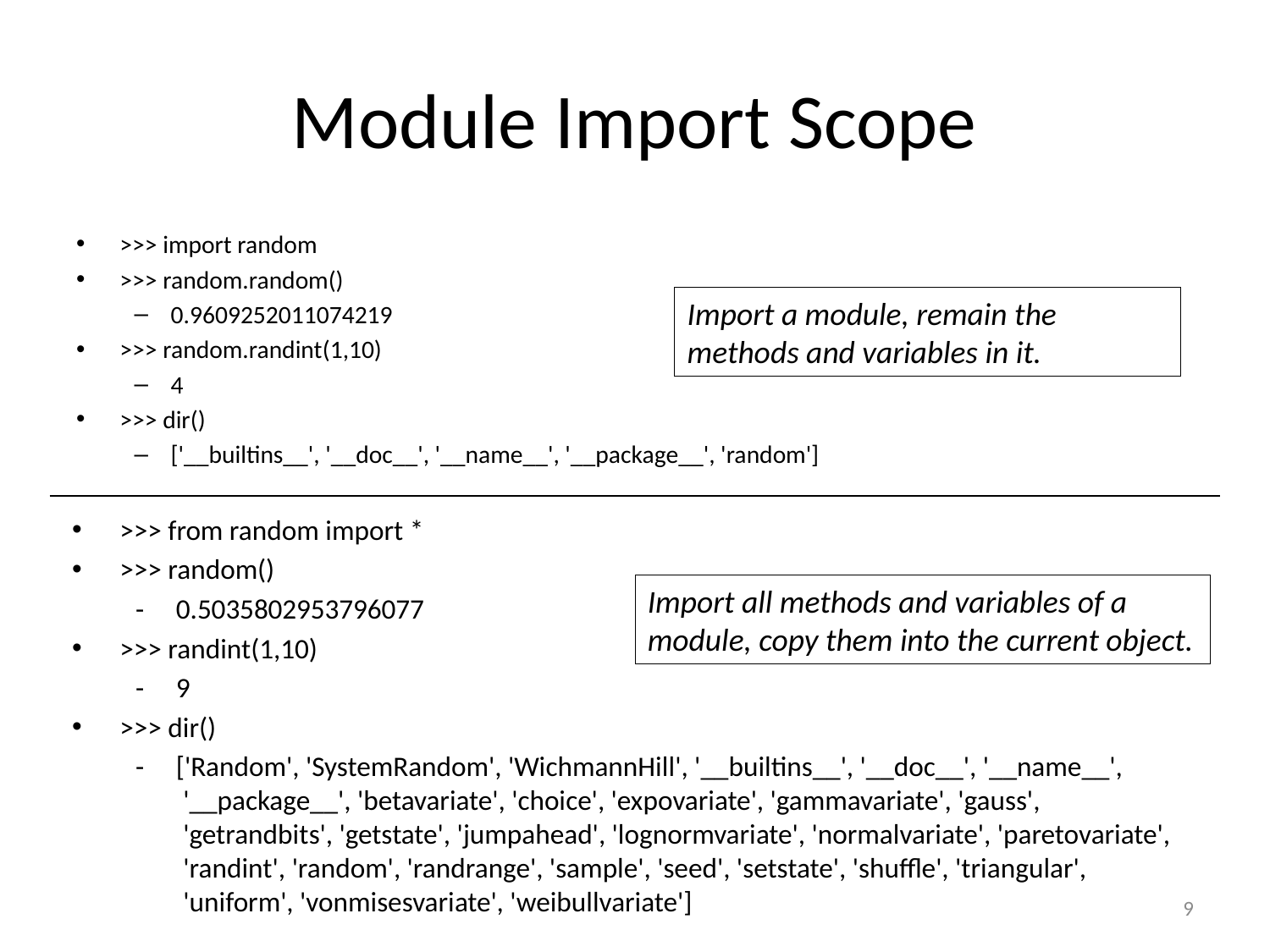

# Module Import Scope
>>> import random
>>> random.random()
0.9609252011074219
>>> random.randint(1,10)
4
>>> dir()
['__builtins__', '__doc__', '__name__', '__package__', 'random']

Import a module, remain the methods and variables in it.
>>> from random import *
>>> random()
-     0.5035802953796077
>>> randint(1,10)
-     9
>>> dir()
-     ['Random', 'SystemRandom', 'WichmannHill', '__builtins__', '__doc__', '__name__', '__package__', 'betavariate', 'choice', 'expovariate', 'gammavariate', 'gauss', 'getrandbits', 'getstate', 'jumpahead', 'lognormvariate', 'normalvariate', 'paretovariate', 'randint', 'random', 'randrange', 'sample', 'seed', 'setstate', 'shuffle', 'triangular', 'uniform', 'vonmisesvariate', 'weibullvariate']
Import all methods and variables of a module, copy them into the current object.
9